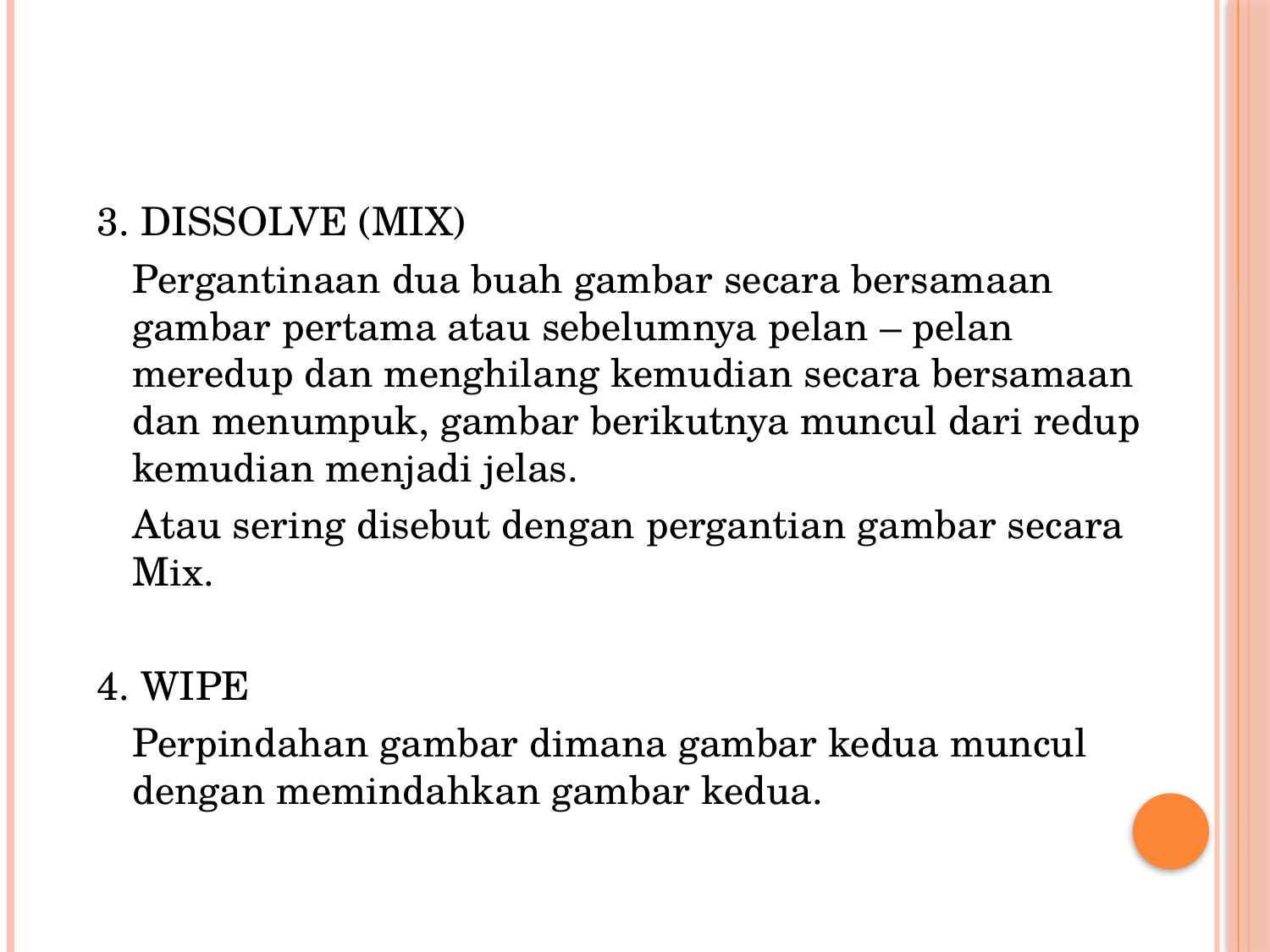

3. DISSOLVE (MIX)
	Pergantinaan dua buah gambar secara bersamaan gambar pertama atau sebelumnya pelan – pelan meredup dan menghilang kemudian secara bersamaan dan menumpuk, gambar berikutnya muncul dari redup kemudian menjadi jelas.
	Atau sering disebut dengan pergantian gambar secara Mix.

4. WIPE
	Perpindahan gambar dimana gambar kedua muncul dengan memindahkan gambar kedua.